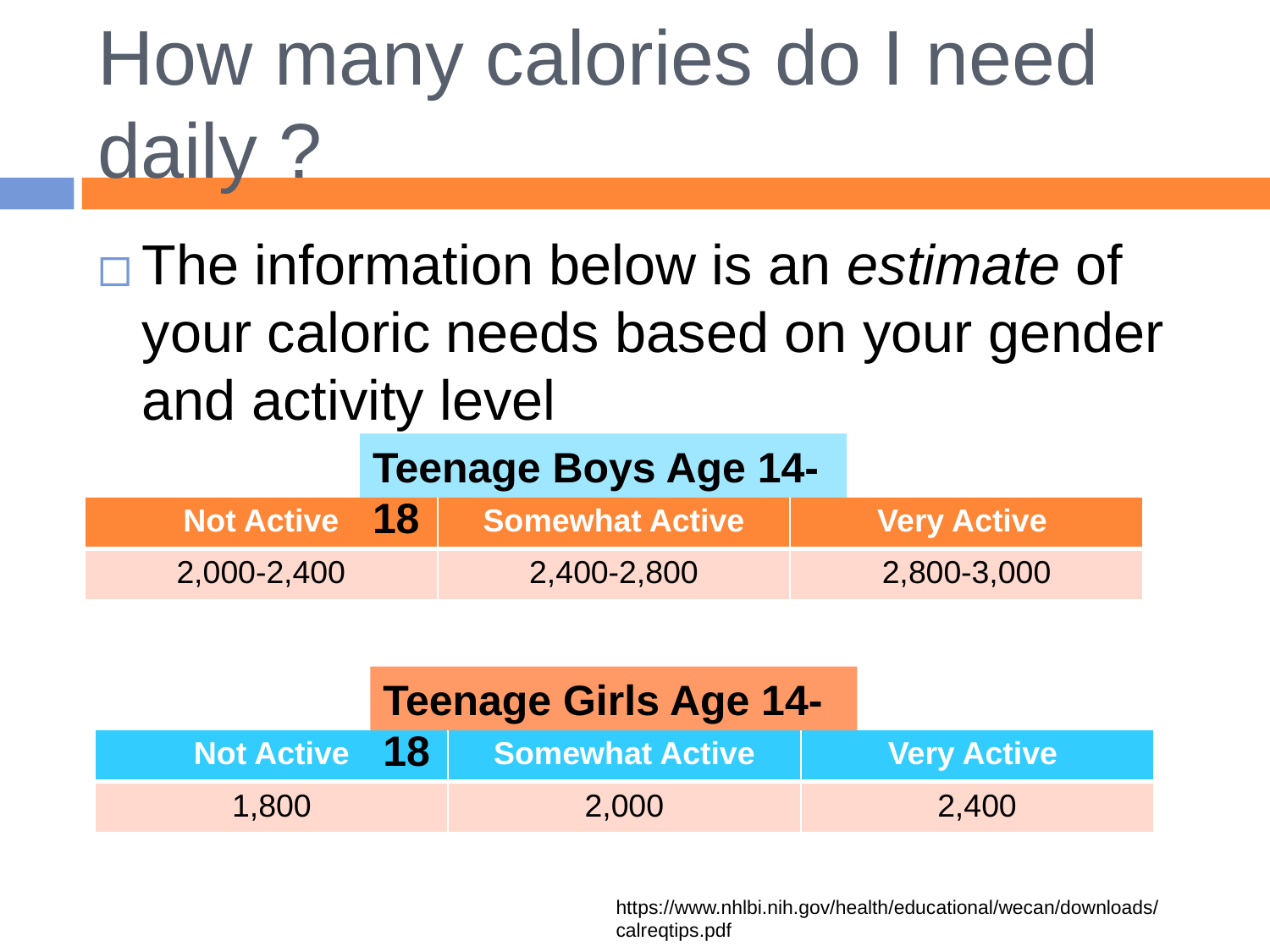

# How many calories do I need daily ?
The information below is an estimate of your caloric needs based on your gender and activity level

Teenage Boys Age 14-18
| Not Active | Somewhat Active | Very Active |
| --- | --- | --- |
| 2,000-2,400 | 2,400-2,800 | 2,800-3,000 |
Teenage Girls Age 14-18
| Not Active | Somewhat Active | Very Active |
| --- | --- | --- |
| 1,800 | 2,000 | 2,400 |
https://www.nhlbi.nih.gov/health/educational/wecan/downloads/calreqtips.pdf